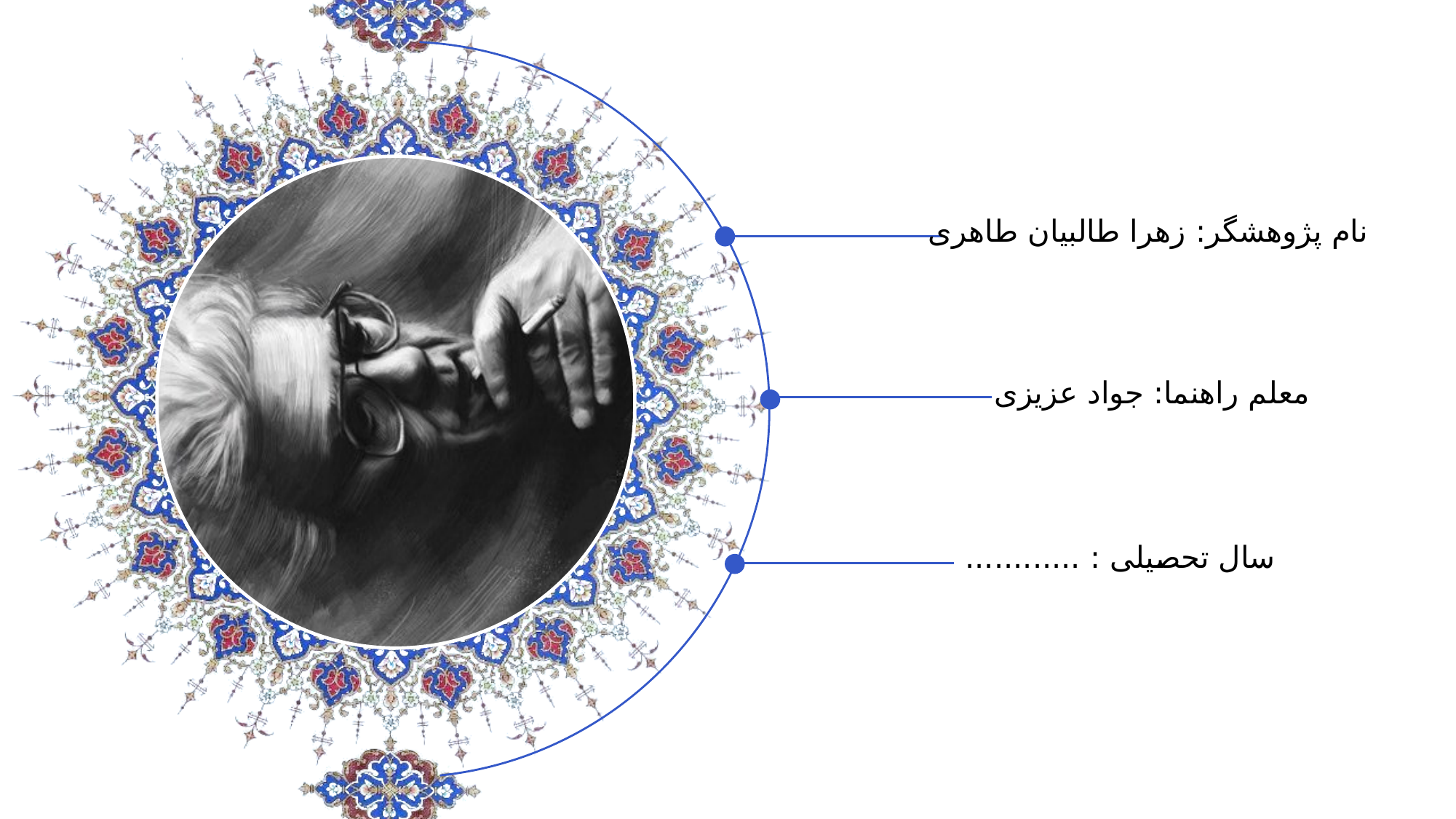

نام پژوهشگر: زهرا طالبیان طاهری
معلم راهنما: جواد عزیزی
سال تحصیلی : ............